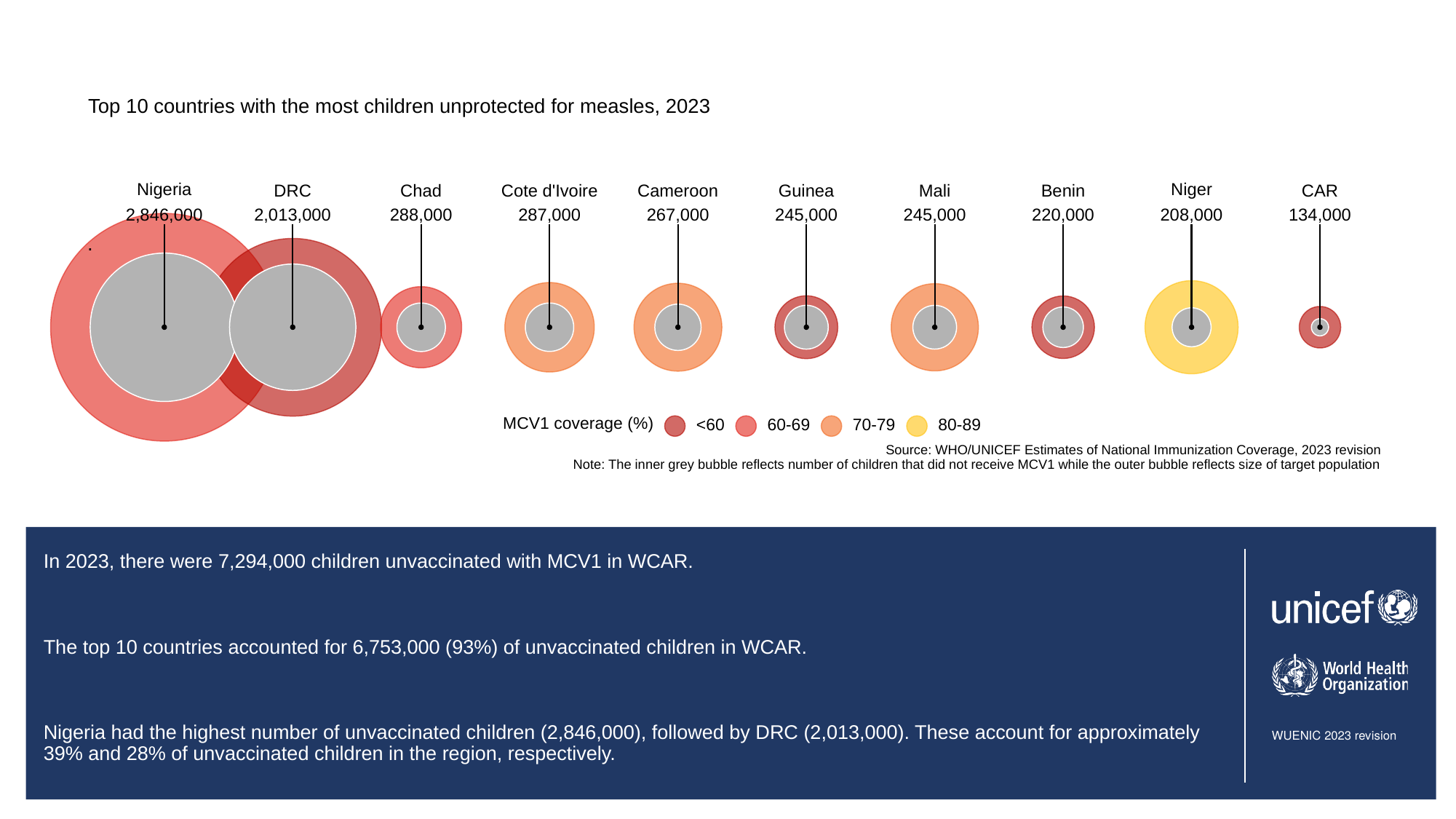

Top 10 countries with the most children unprotected for measles, 2023

Nigeria
Niger
DRC
Chad
Cote d'Ivoire
Cameroon
Guinea
CAR
Mali
Benin

2,846,000
2,013,000
288,000
287,000
267,000
245,000
245,000
220,000
208,000
134,000

.

MCV1 coverage (%)
<60
60-69
70-79
80-89
Source: WHO/UNICEF Estimates of National Immunization Coverage, 2023 revision
Note: The inner grey bubble reflects number of children that did not receive MCV1 while the outer bubble reflects size of target population
# In 2023, there were 7,294,000 children unvaccinated with MCV1 in WCAR.

The top 10 countries accounted for 6,753,000 (93%) of unvaccinated children in WCAR.

Nigeria had the highest number of unvaccinated children (2,846,000), followed by DRC (2,013,000). These account for approximately 39% and 28% of unvaccinated children in the region, respectively.

Absolute numbers of un- and undervaccinated children is driven by a combination of birth cohort size and programme performance, as such, large birth cohort countries may have a large number of zero-dose children despite higher coverage than other countries.